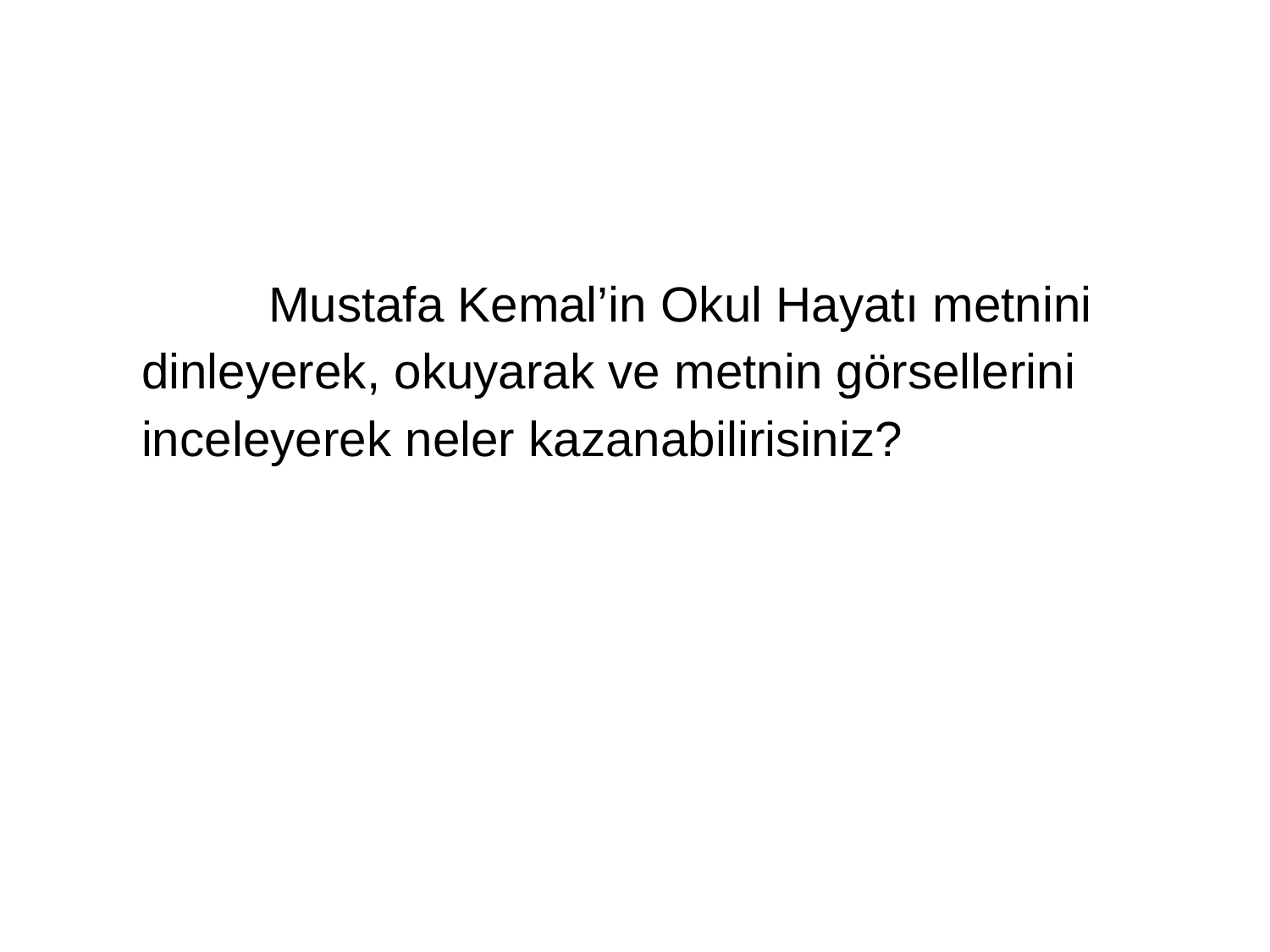

Mustafa Kemal’in Okul Hayatı metnini dinleyerek, okuyarak ve metnin görsellerini inceleyerek neler kazanabilirisiniz?